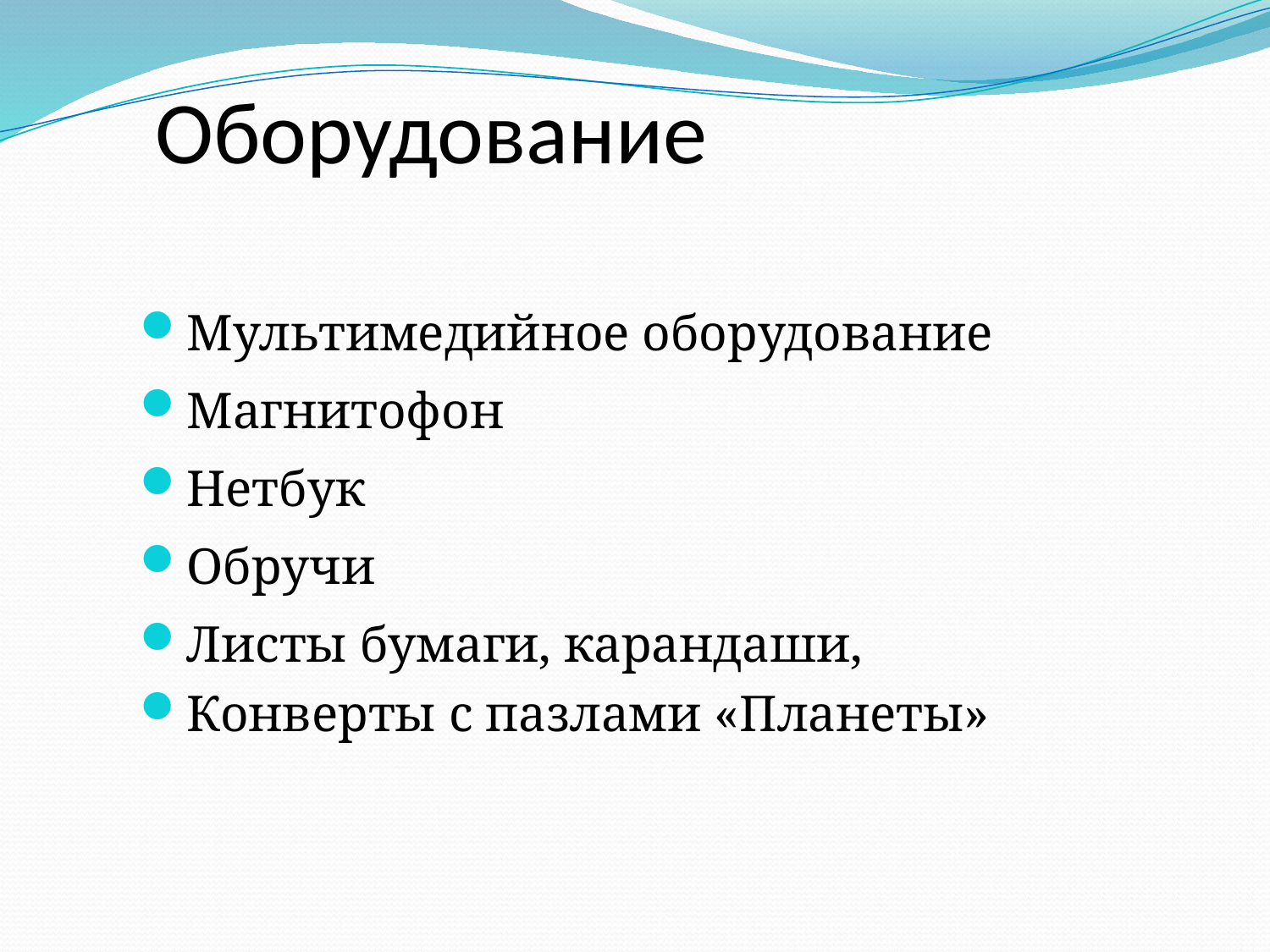

# Оборудование
Мультимедийное оборудование
Магнитофон
Нетбук
Обручи
Листы бумаги, карандаши,
Конверты с пазлами «Планеты»